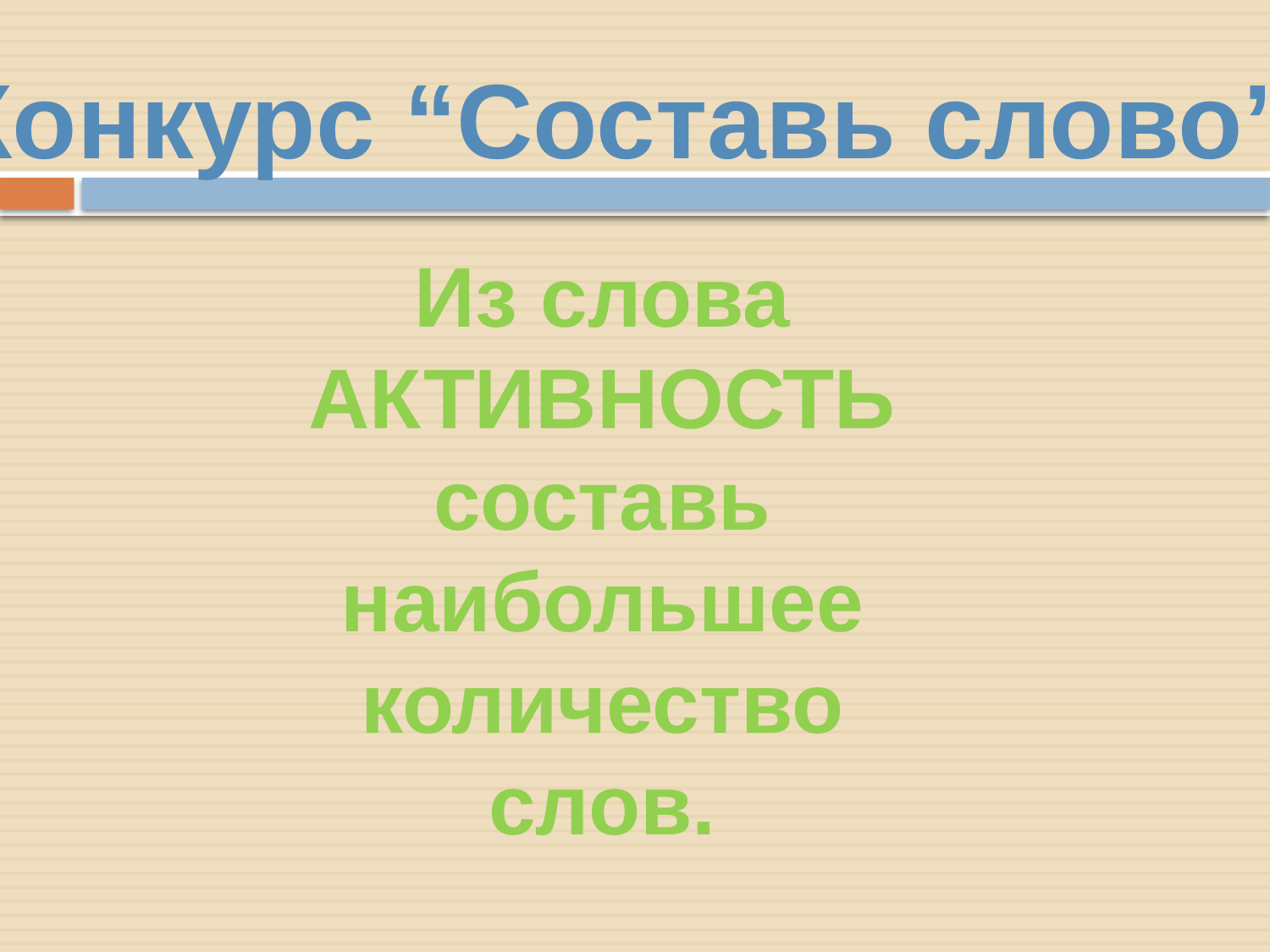

Конкурс “Составь слово”
Из слова АКТИВНОСТЬ составь наибольшее количество слов.